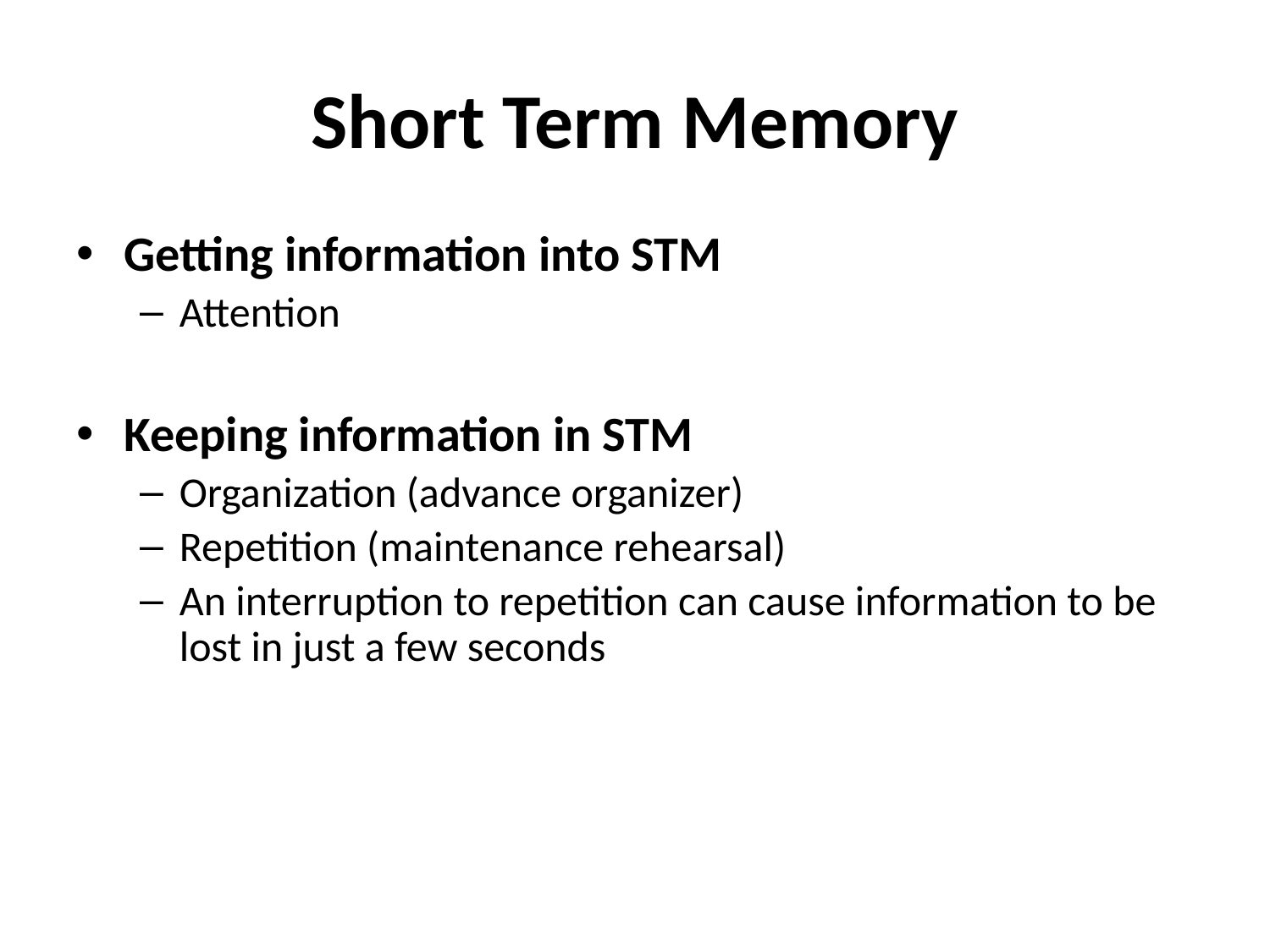

# Short Term Memory
Getting information into STM
Attention

Keeping information in STM
Organization (advance organizer)
Repetition (maintenance rehearsal)
An interruption to repetition can cause information to be lost in just a few seconds